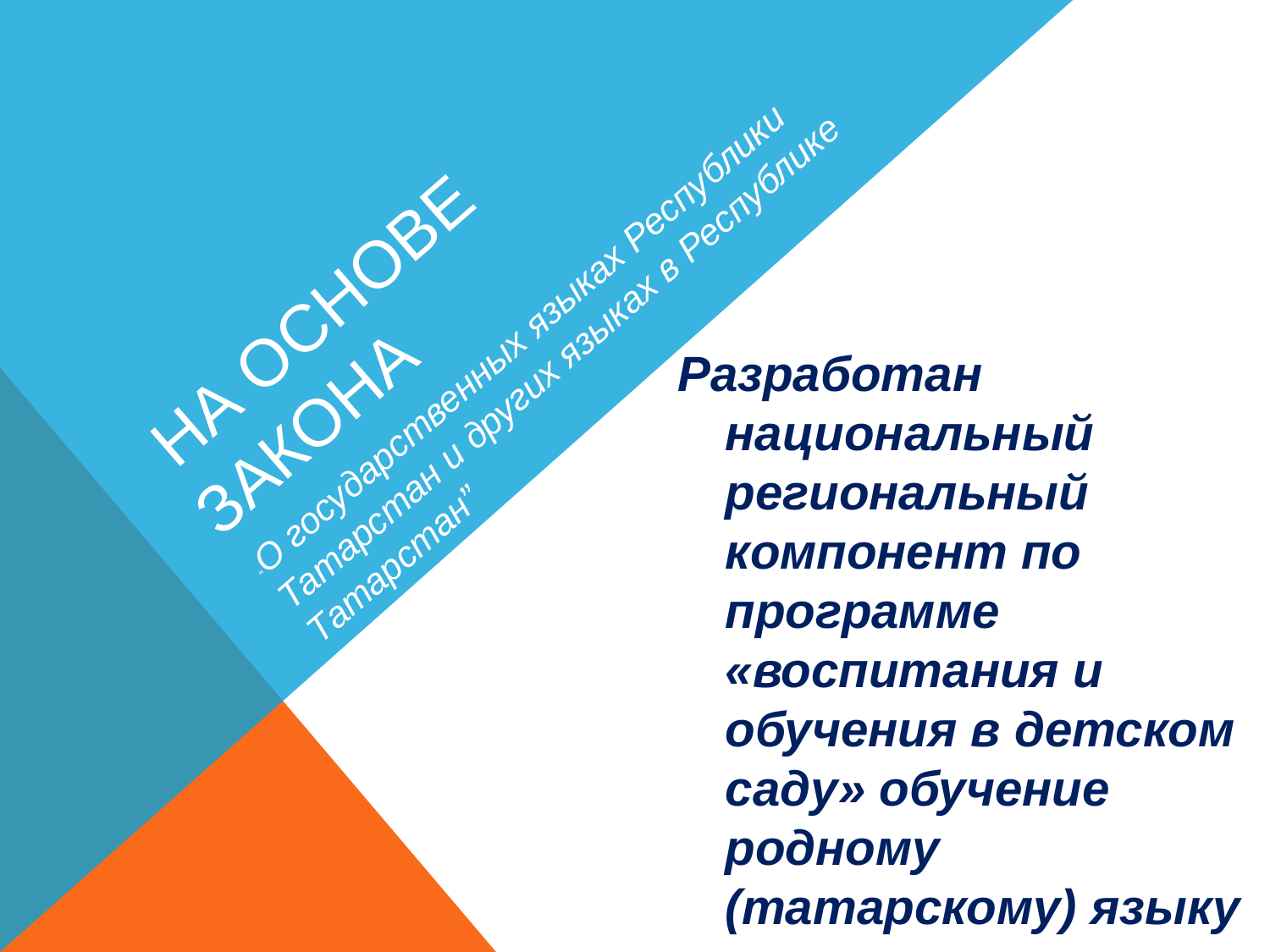

# На основе Закона
“О государственных языках Республики Татарстан и других языках в Республике Татарстан”
Разработан национальный региональный компонент по программе «воспитания и обучения в детском саду» обучение родному (татарскому) языку